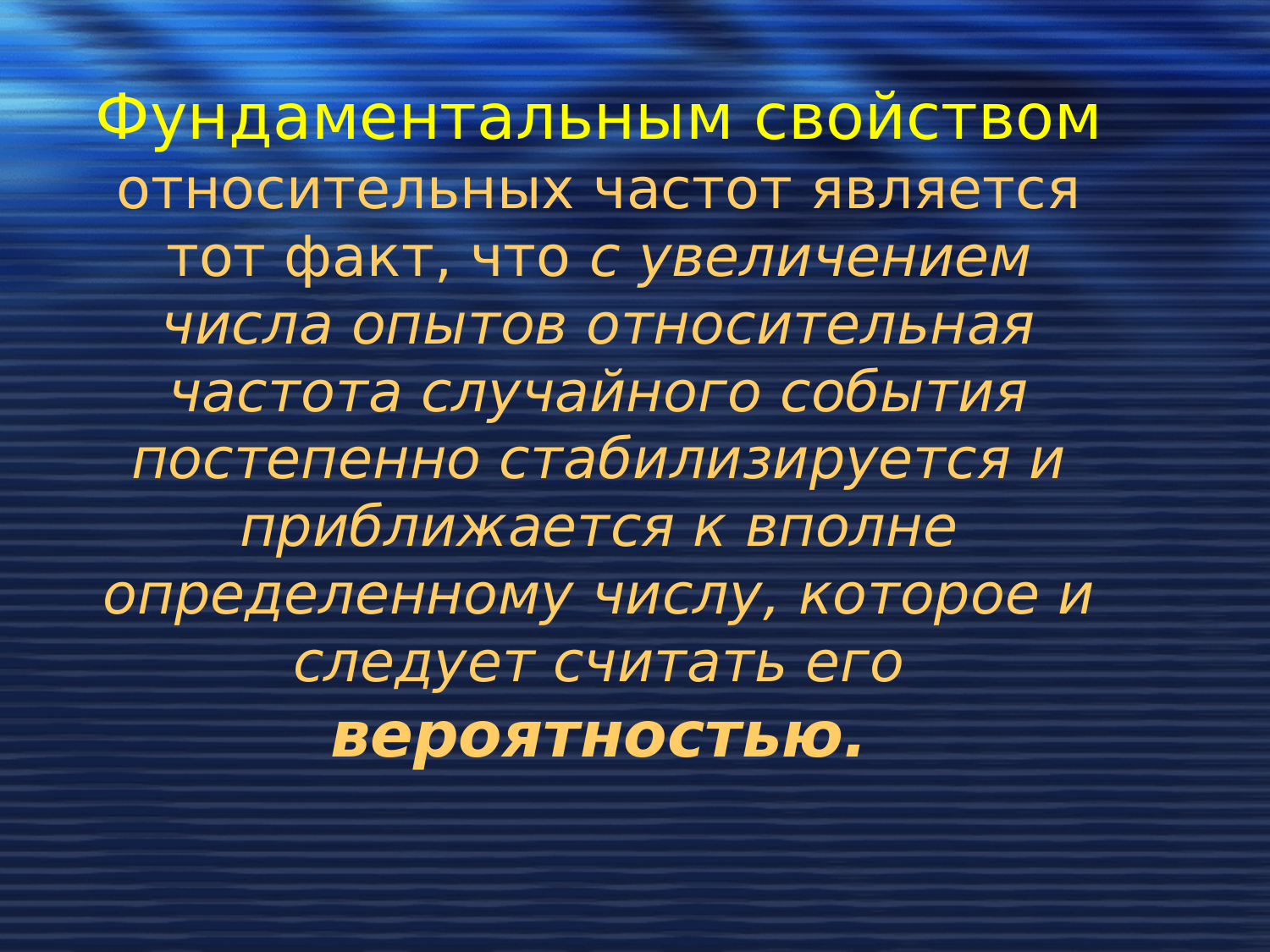

Фундаментальным свойством относительных частот является тот факт, что с увеличением числа опытов относительная частота случайного события постепенно стабилизируется и приближается к вполне определенному числу, которое и следует считать его вероятностью.